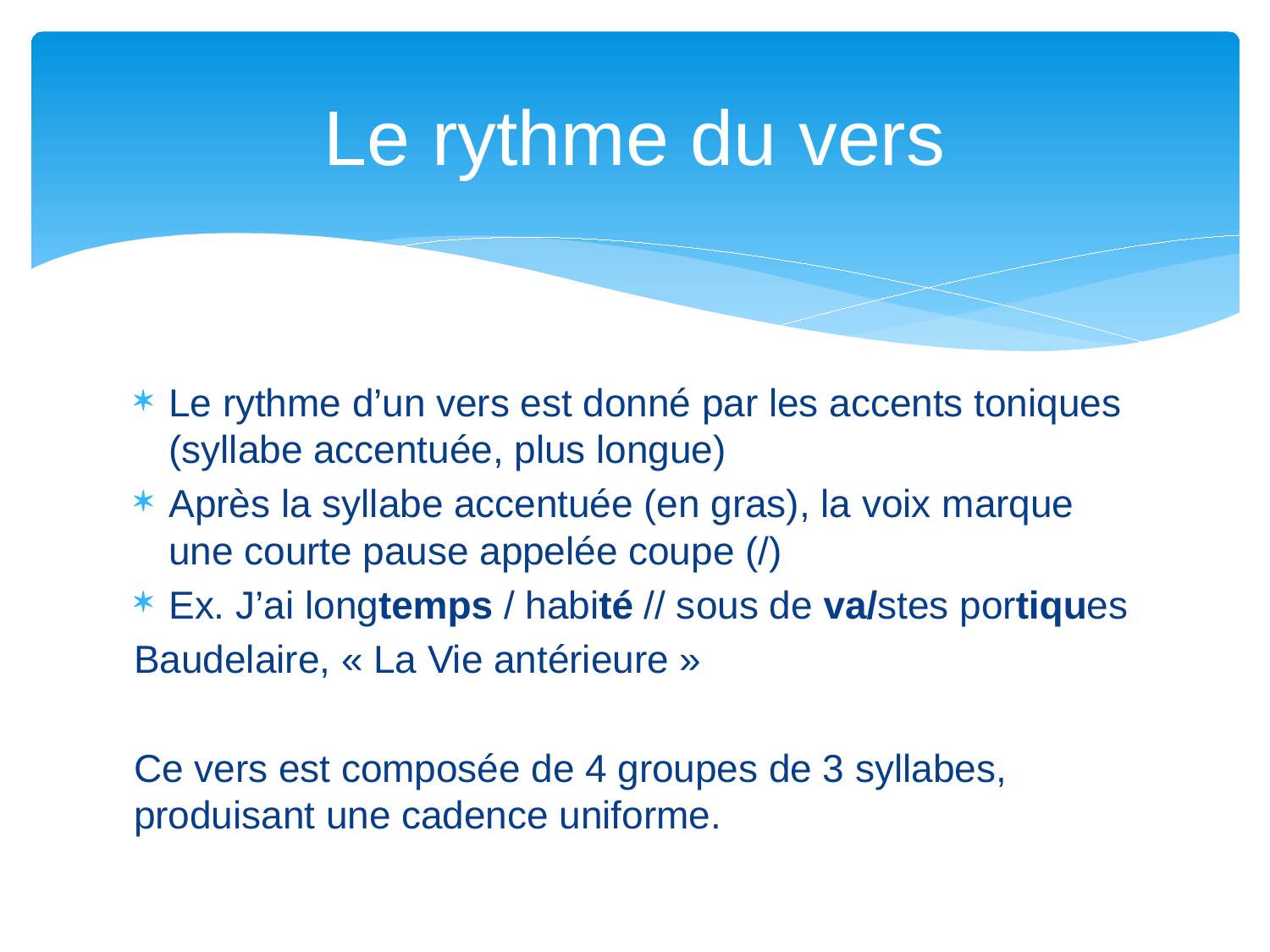

# Le rythme du vers
Le rythme d’un vers est donné par les accents toniques (syllabe accentuée, plus longue)
Après la syllabe accentuée (en gras), la voix marque une courte pause appelée coupe (/)
Ex. J’ai longtemps / habité // sous de va/stes portiques
Baudelaire, « La Vie antérieure »

Ce vers est composée de 4 groupes de 3 syllabes, produisant une cadence uniforme.